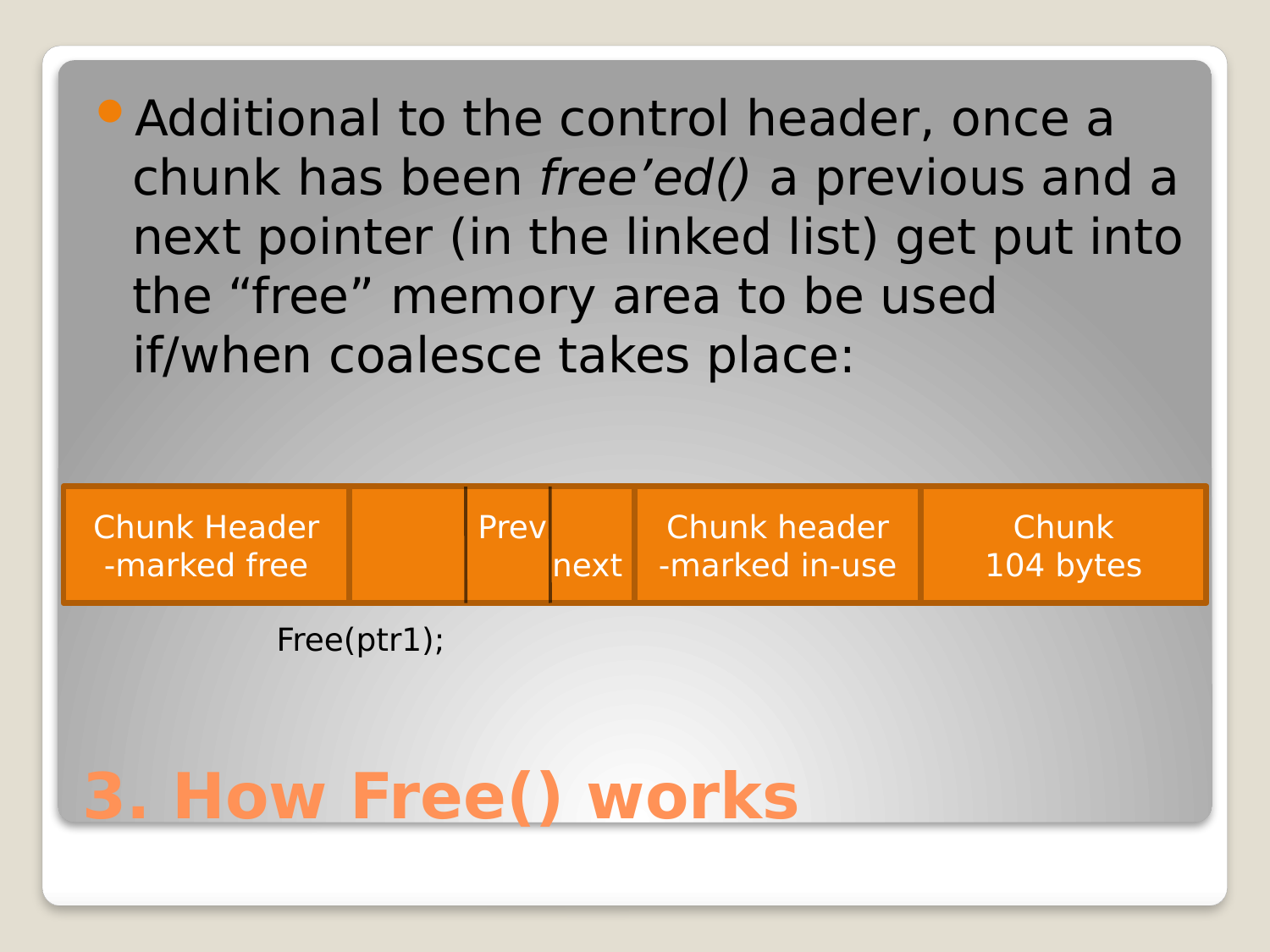

Additional to the control header, once a chunk has been free’ed() a previous and a next pointer (in the linked list) get put into the “free” memory area to be used if/when coalesce takes place:
Chunk Header
-marked free
    Prev
 next
Chunk header
-marked in-use
Chunk
104 bytes
Free(ptr1);

# 3. How Free() works